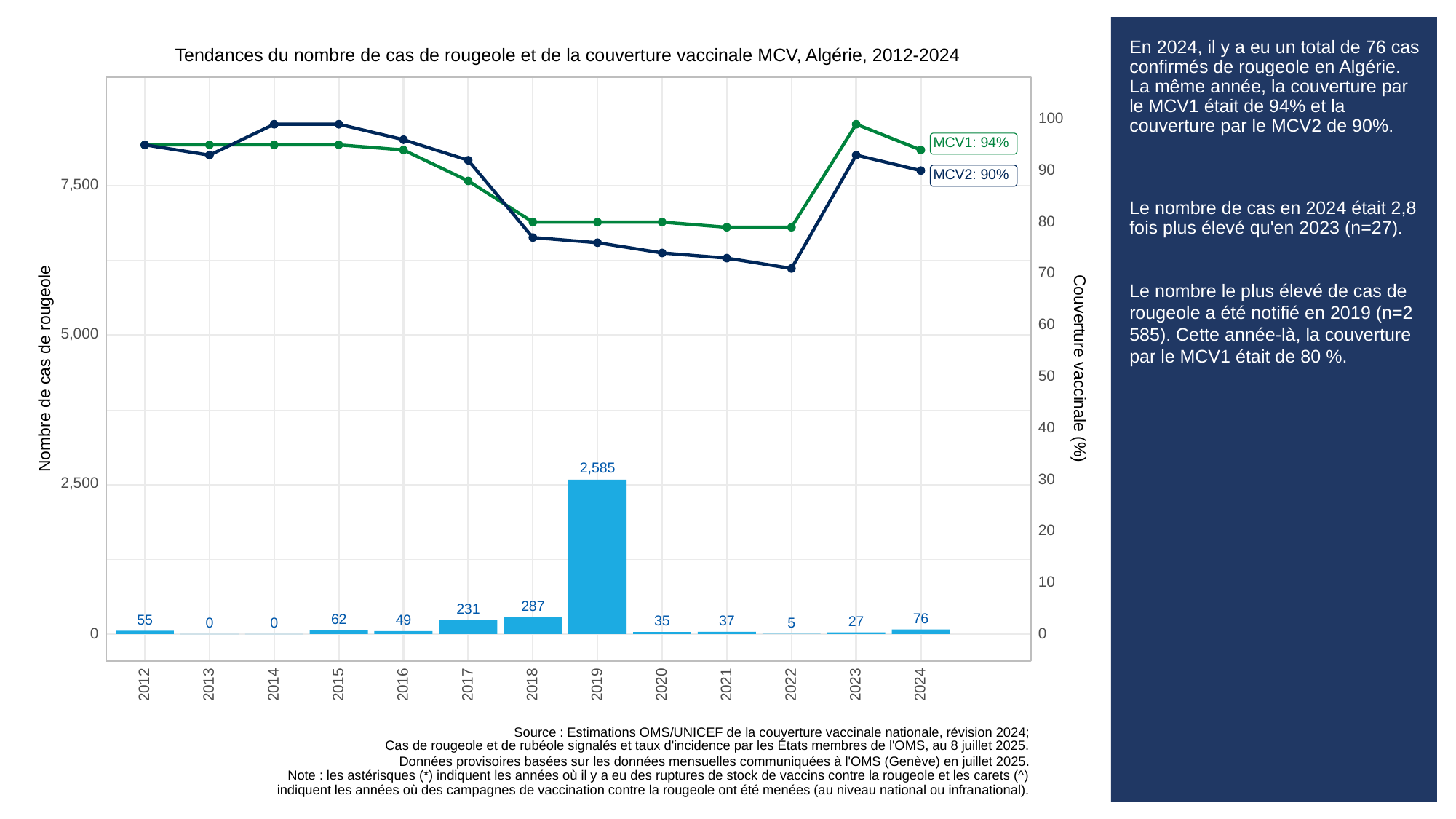

# En 2024, il y a eu un total de 76 cas confirmés de rougeole en Algérie. La même année, la couverture par le MCV1 était de 94% et la couverture par le MCV2 de 90%.

Le nombre de cas en 2024 était 2,8 fois plus élevé qu'en 2023 (n=27).

Le nombre le plus élevé de cas de rougeole a été notifié en 2019 (n=2 585). Cette année-là, la couverture par le MCV1 était de 80 %.

Tendances du nombre de cas de rougeole et de la couverture vaccinale MCV, Algérie, 2012-2024

100

MCV1: 94%

90

MCV2: 90%

7,500

80

70
60
5,000

Couverture vaccinale (%)
Nombre de cas de rougeole
50

40
2,585
30
2,500

20

10
287
231
76
62
55
49
37
35

27
5
0
0

0
0

2013
2023
2012
2014
2015
2016
2017
2018
2019
2020
2021
2022
2024
Source : Estimations OMS/UNICEF de la couverture vaccinale nationale, révision 2024;
Cas de rougeole et de rubéole signalés et taux d'incidence par les États membres de l'OMS, au 8 juillet 2025.
Données provisoires basées sur les données mensuelles communiquées à l'OMS (Genève) en juillet 2025.
Note : les astérisques (*) indiquent les années où il y a eu des ruptures de stock de vaccins contre la rougeole et les carets (^)
indiquent les années où des campagnes de vaccination contre la rougeole ont été menées (au niveau national ou infranational).